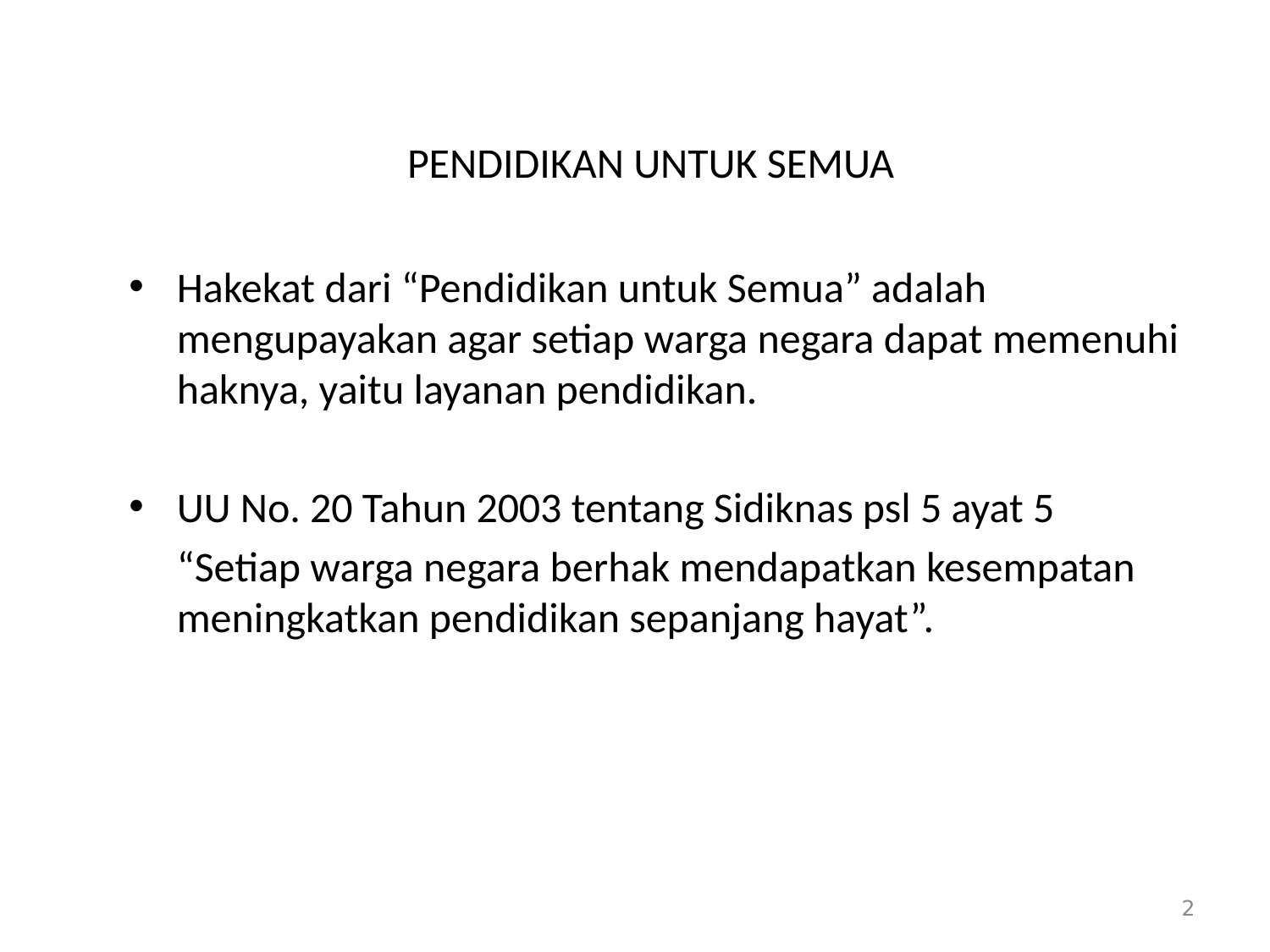

# PENDIDIKAN UNTUK SEMUA
Hakekat dari “Pendidikan untuk Semua” adalah mengupayakan agar setiap warga negara dapat memenuhi haknya, yaitu layanan pendidikan.

UU No. 20 Tahun 2003 tentang Sidiknas psl 5 ayat 5
	“Setiap warga negara berhak mendapatkan kesempatan meningkatkan pendidikan sepanjang hayat”.

2